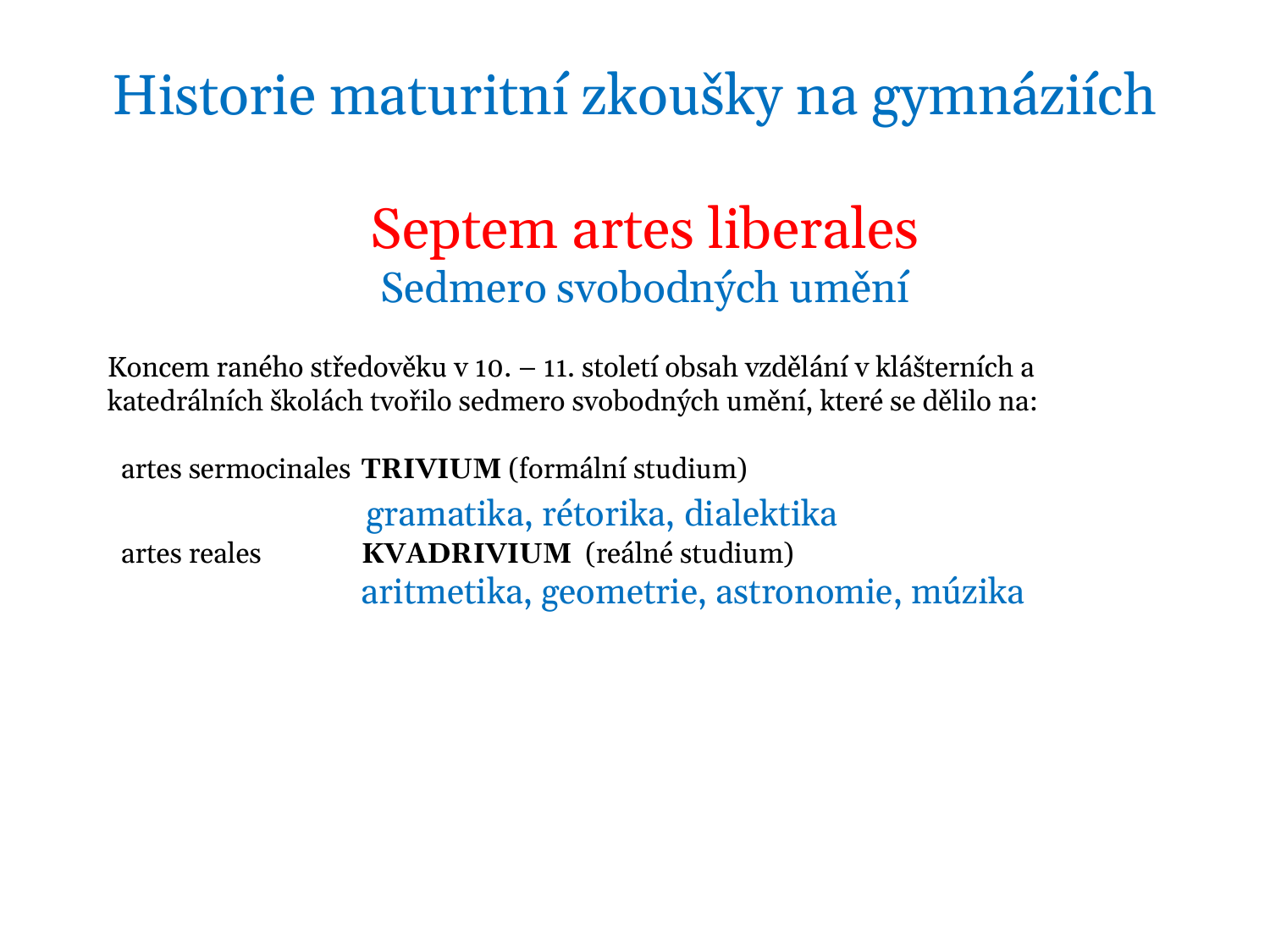

# Historie maturitní zkoušky na gymnáziích
Septem artes liberales
Sedmero svobodných umění

Koncem raného středověku v 10. – 11. století obsah vzdělání v klášterních a katedrálních školách tvořilo sedmero svobodných umění, které se dělilo na:

  artes sermocinales	TRIVIUM (formální studium)
  gramatika, rétorika, dialektika
  artes reales	KVADRIVIUM  (reálné studium)
		aritmetika, geometrie, astronomie, múzika